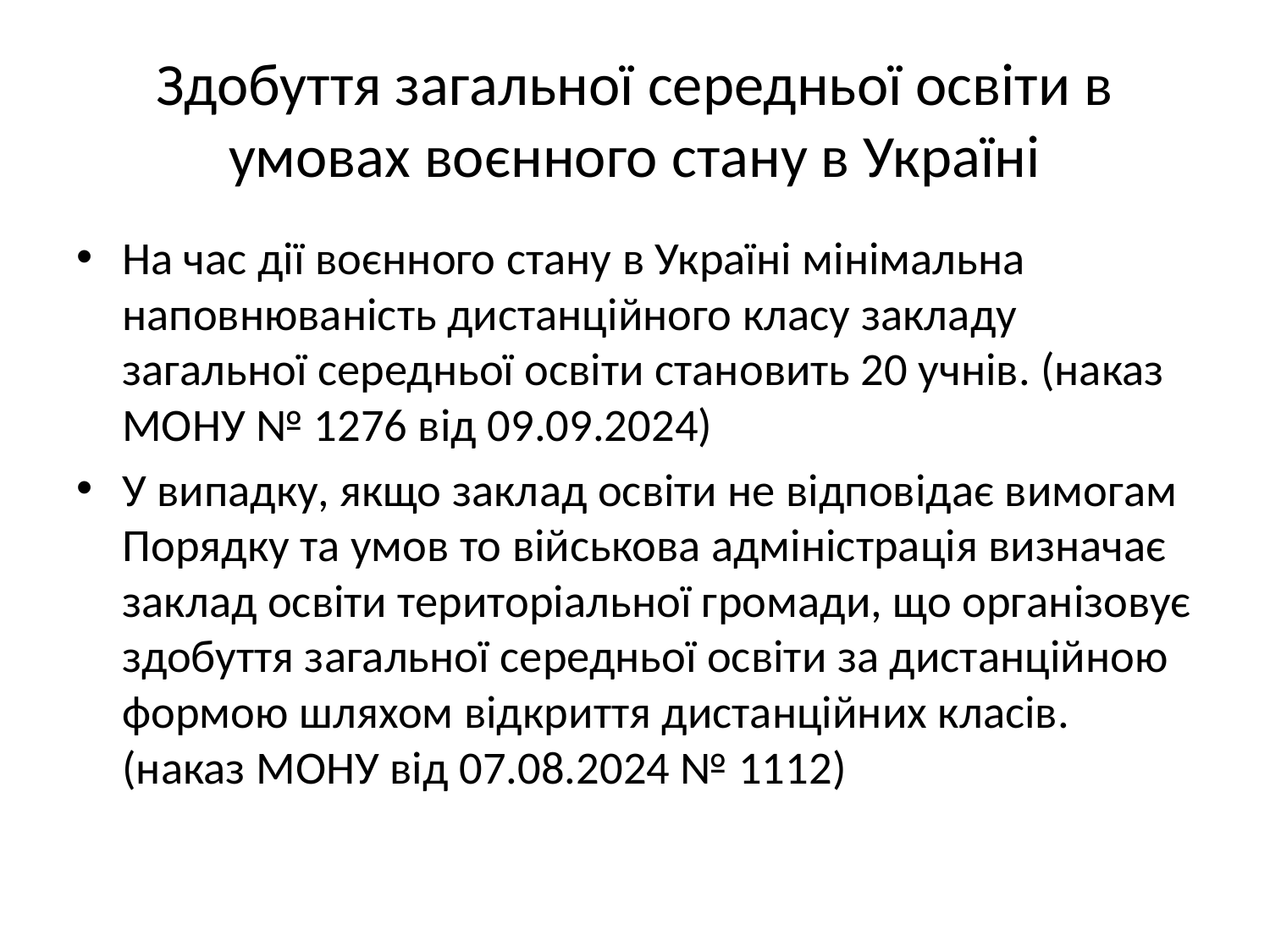

# Здобуття загальної середньої освіти в умовах воєнного стану в Україні
На час дії воєнного стану в Україні мінімальна наповнюваність дистанційного класу закладу загальної середньої освіти становить 20 учнів. (наказ МОНУ № 1276 від 09.09.2024)
У випадку, якщо заклад освіти не відповідає вимогам Порядку та умов то військова адміністрація визначає заклад освіти територіальної громади, що організовує здобуття загальної середньої освіти за дистанційною формою шляхом відкриття дистанційних класів. (наказ МОНУ від 07.08.2024 № 1112)